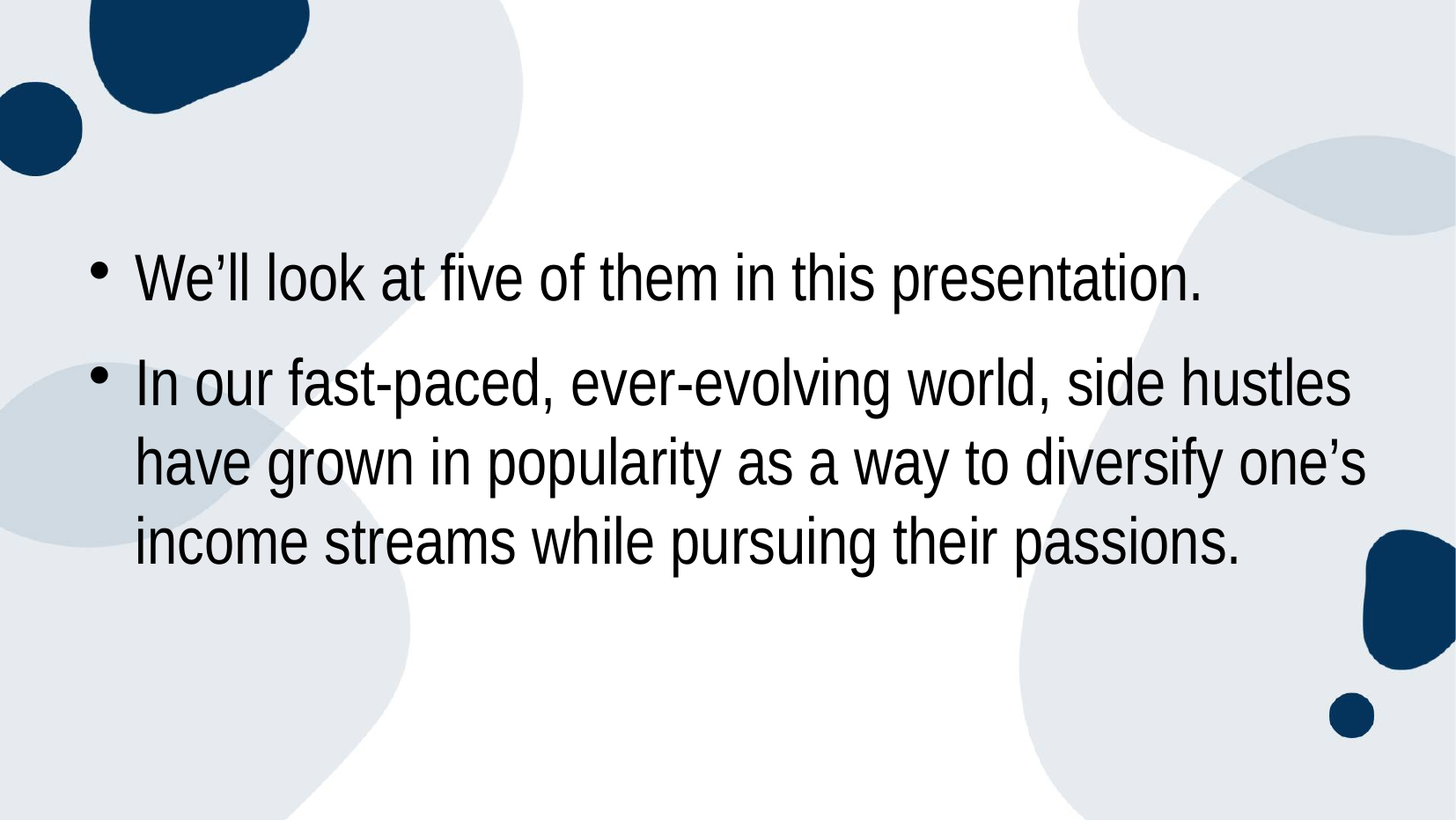

#
We’ll look at five of them in this presentation.
In our fast-paced, ever-evolving world, side hustles have grown in popularity as a way to diversify one’s income streams while pursuing their passions.